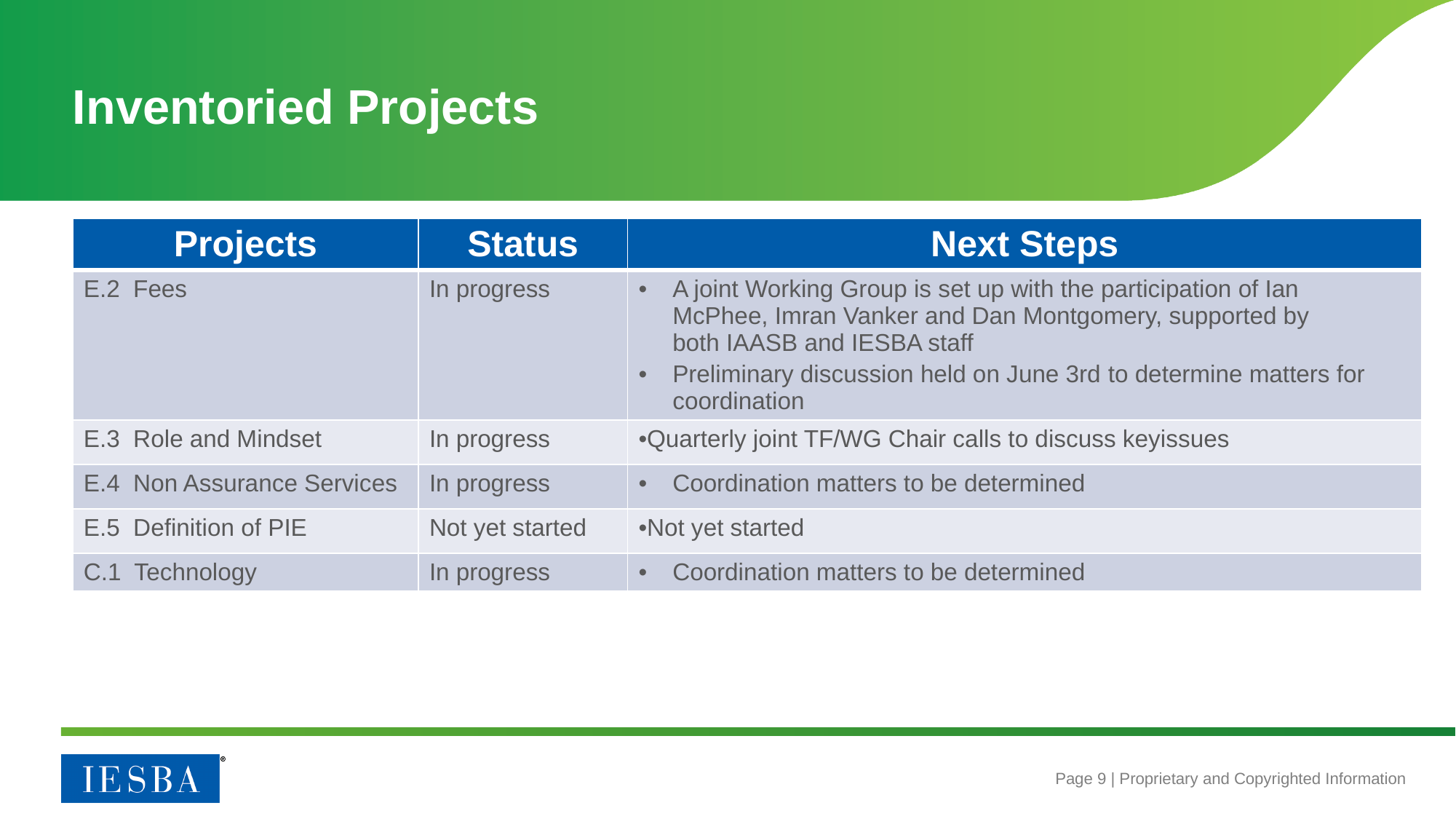

# Inventoried Projects
| Projects | Status | Next Steps |
| --- | --- | --- |
| E.2 Fees | In progress | A joint Working Group is set up with the participation of Ian McPhee, Imran Vanker and Dan Montgomery, supported by both IAASB and IESBA staff Preliminary discussion held on June 3rd to determine matters for coordination |
| E.3 Role and Mindset | In progress | Quarterly joint TF/WG Chair calls to discuss keyissues |
| E.4 Non Assurance Services | In progress | Coordination matters to be determined |
| E.5 Definition of PIE | Not yet started | Not yet started |
| C.1 Technology | In progress | Coordination matters to be determined |